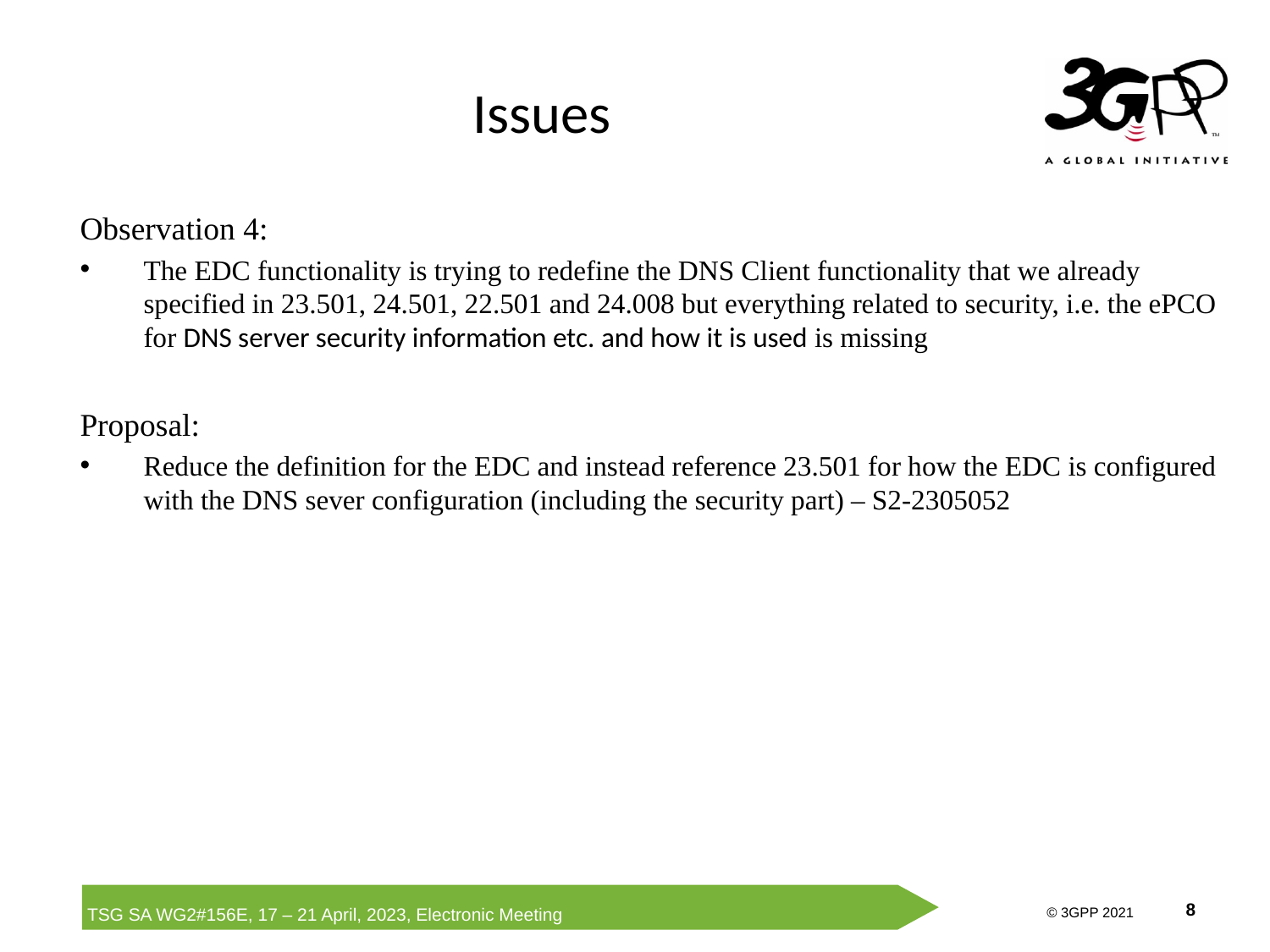

# Issues
Observation 4:
The EDC functionality is trying to redefine the DNS Client functionality that we already specified in 23.501, 24.501, 22.501 and 24.008 but everything related to security, i.e. the ePCO for DNS server security information etc. and how it is used is missing

Proposal:
Reduce the definition for the EDC and instead reference 23.501 for how the EDC is configured with the DNS sever configuration (including the security part) – S2-2305052